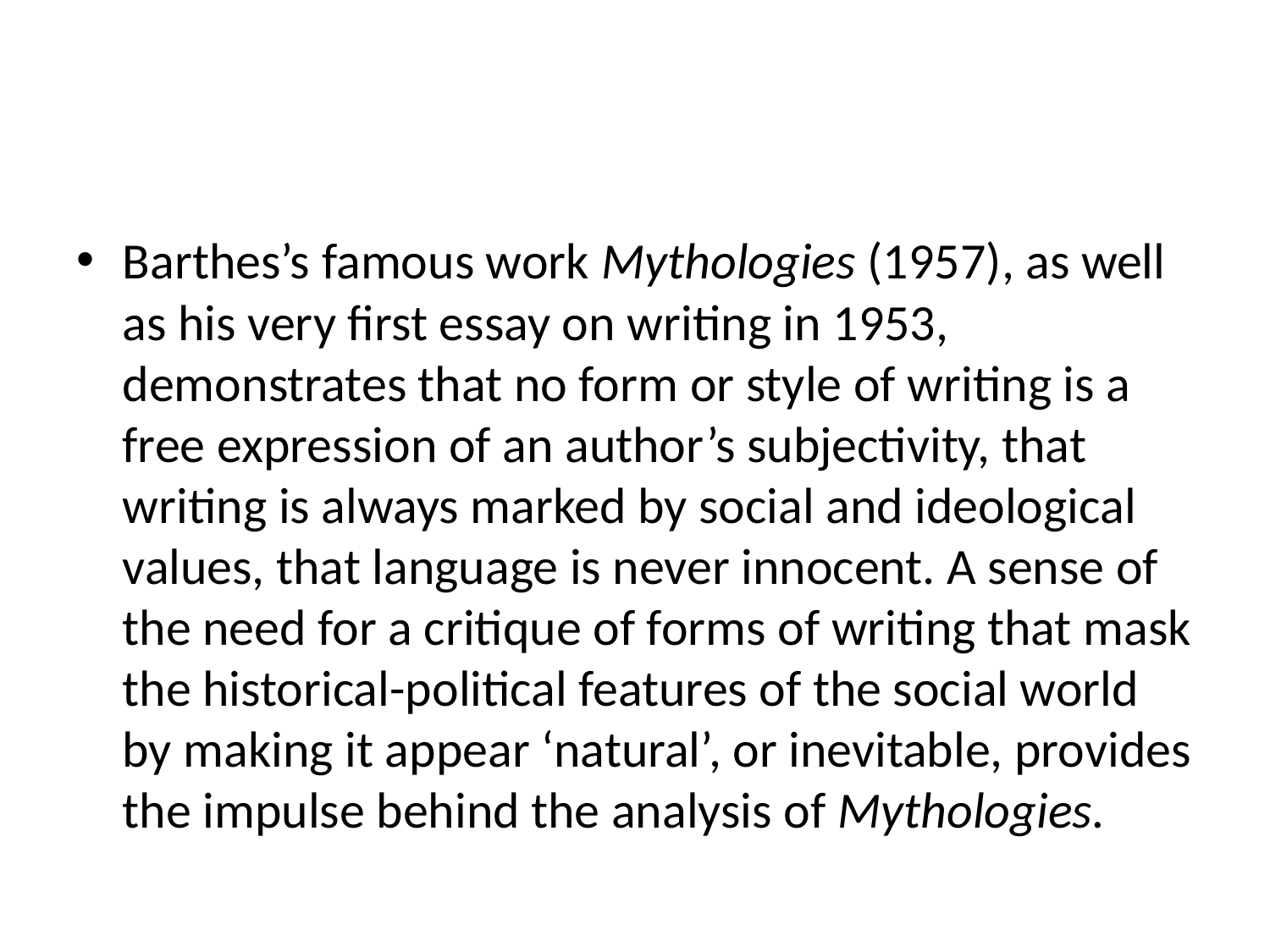

#
Barthes’s famous work Mythologies (1957), as well as his very first essay on writing in 1953, demonstrates that no form or style of writing is a free expression of an author’s subjectivity, that writing is always marked by social and ideological values, that language is never innocent. A sense of the need for a critique of forms of writing that mask the historical-political features of the social world by making it appear ‘natural’, or inevitable, provides the impulse behind the analysis of Mythologies.